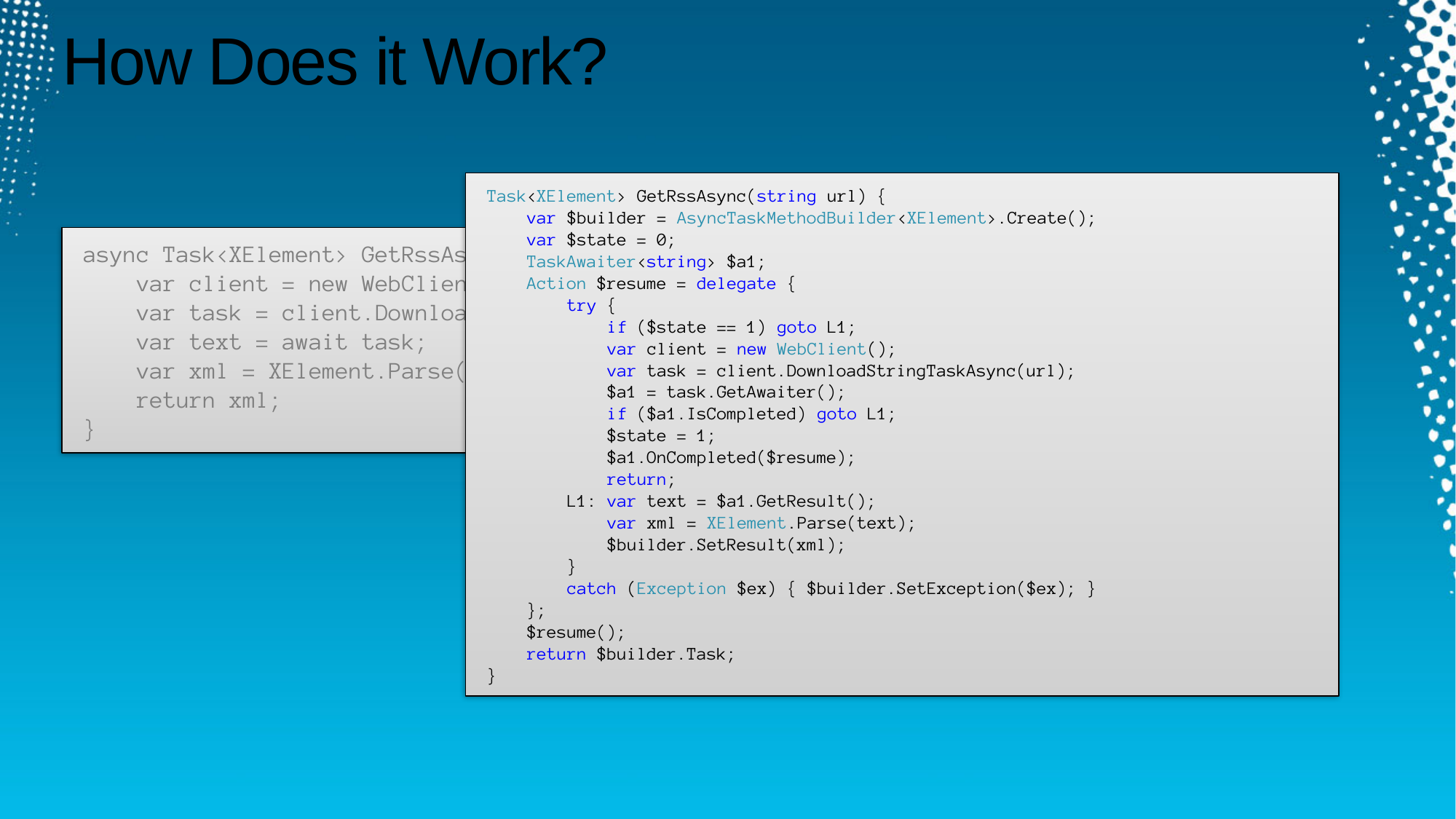

# How Does it Work?
Task<XElement> GetRssAsync(string url) {
    var $builder = AsyncTaskMethodBuilder<XElement>.Create();
    var $state = 0;
    TaskAwaiter<string> $a1;
    Action $resume = delegate {
        try {
            if ($state == 1) goto L1;
            var client = new WebClient();
            var task = client.DownloadStringTaskAsync(url);
            $a1 = task.GetAwaiter();
            if ($a1.IsCompleted) goto L1;
            $state = 1;
            $a1.OnCompleted($resume);
            return;
        L1: var text = $a1.GetResult();
            var xml = XElement.Parse(text);
            $builder.SetResult(xml);
        }
        catch (Exception $ex) { $builder.SetException($ex); }
    };
    $resume();
    return $builder.Task;
}
async Task<XElement> GetRssAsync(string url) {
    var client = new WebClient();
    var task = client.DownloadStringTaskAsync(url);
    var text = await task;
    var xml = XElement.Parse(text);
    return xml;
}